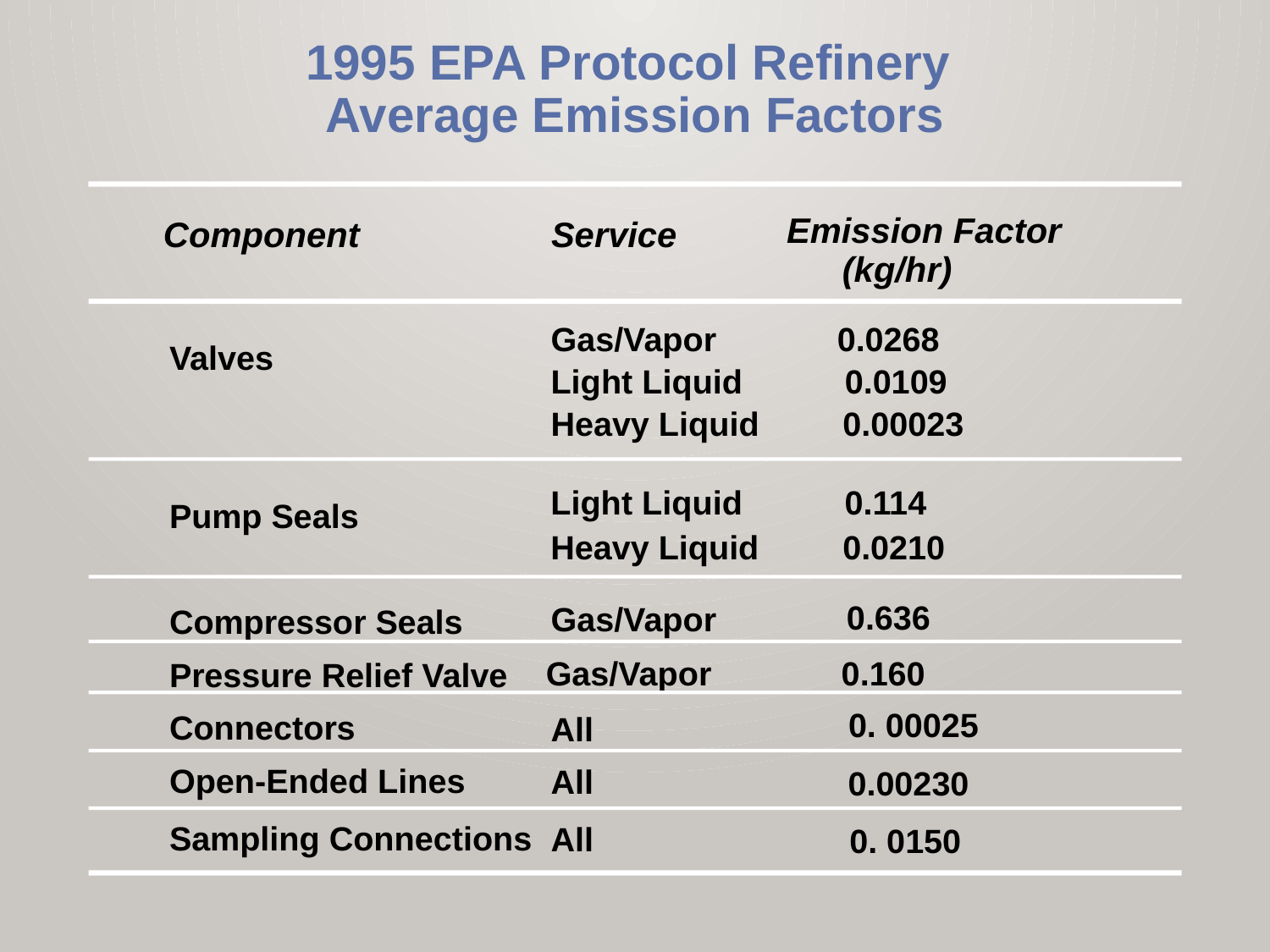

1995 EPA Protocol Refinery
Average Emission Factors

			Emission Factor
		(kg/hr)
Component
	Service

Gas/Vapor             0.0268
Light Liquid           0.0109
Heavy Liquid         0.00023
Valves

Pump Seals

Compressor Seals
Pressure Relief Valve
Connectors
Open-Ended Lines
Sampling Connections

Light Liquid           0.114
Heavy Liquid         0.0210

Gas/Vapor
   0.636
Gas/Vapor              0.160

   0. 00025
All

All
  0.00230

All
0. 0150